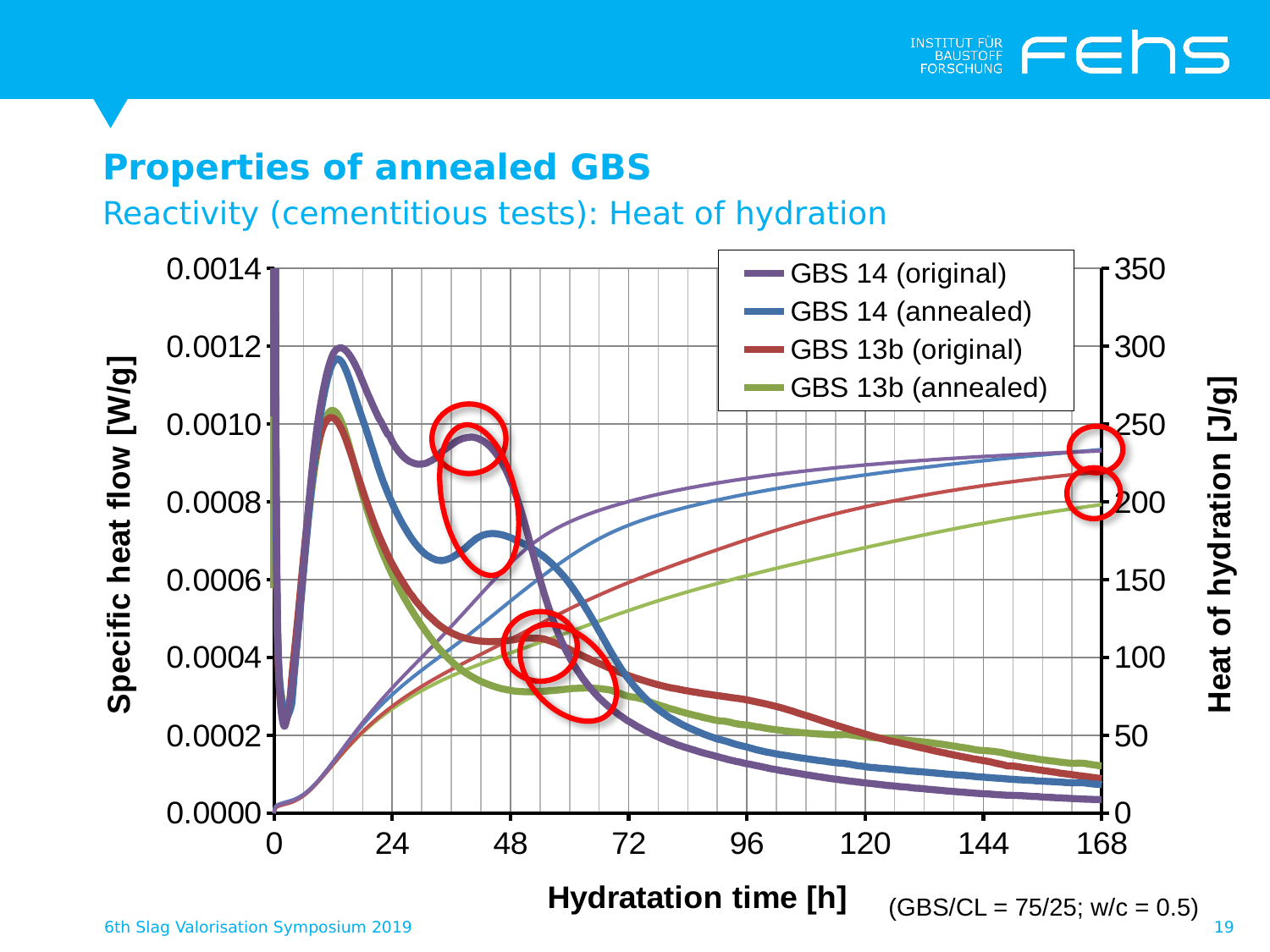

Properties of annealed GBS
Reactivity (cementitious tests): Heat of hydration

### Chart

| Category | GBS 14 (original) | GBS 14 (annealed) | GBS 13b (original) | GBS 13b (annealed) | GBS 14 (original) | GBS 14 (annealed) | GBS 13b (original) | GBS 13b (annealed) |
|---|---|---|---|---|---|---|---|---|

 (GBS/CL = 75/25; w/c = 0.5)
6th Slag Valorisation Symposium 2019
19